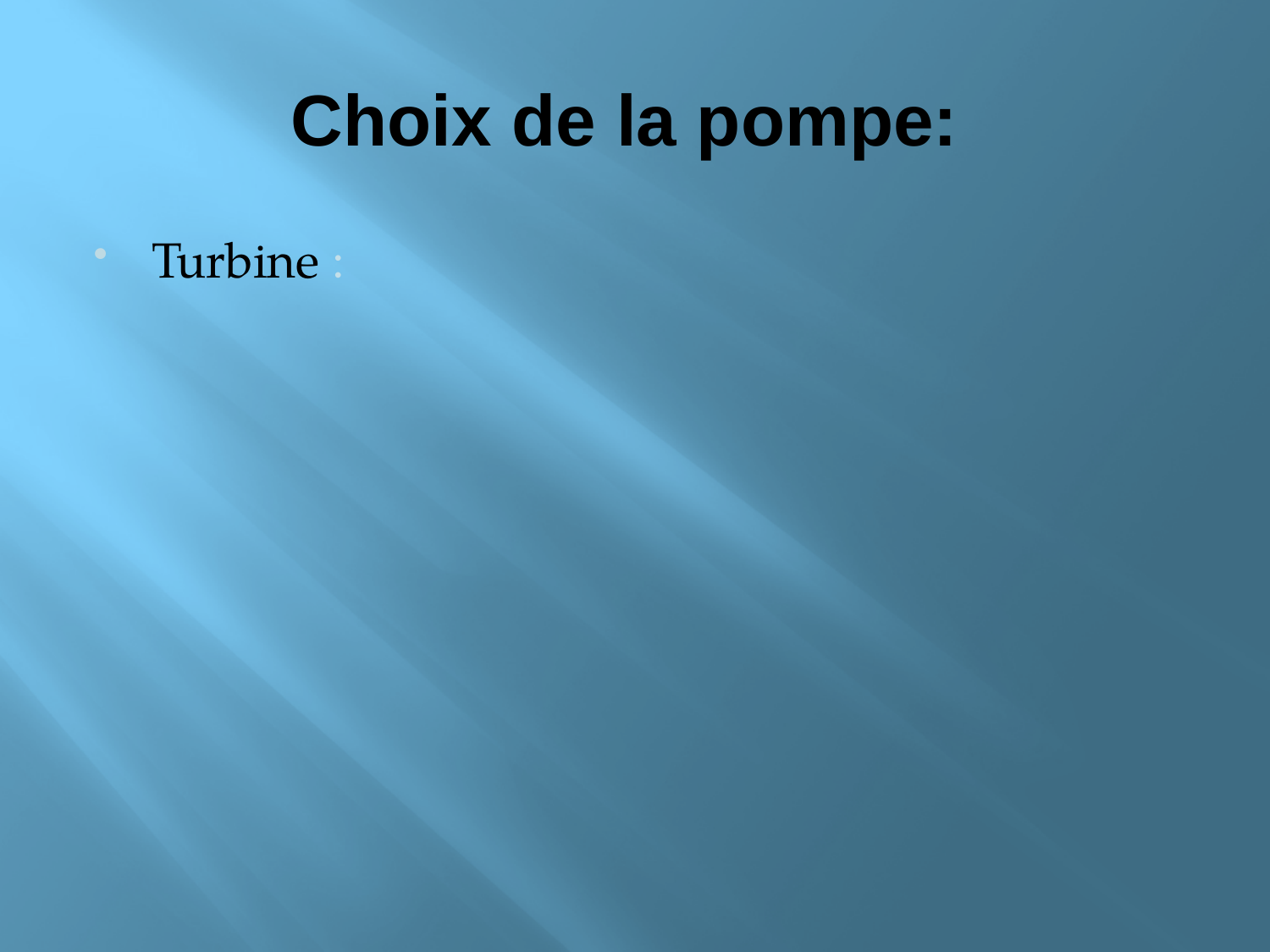

# Choix de la pompe:
Turbine :